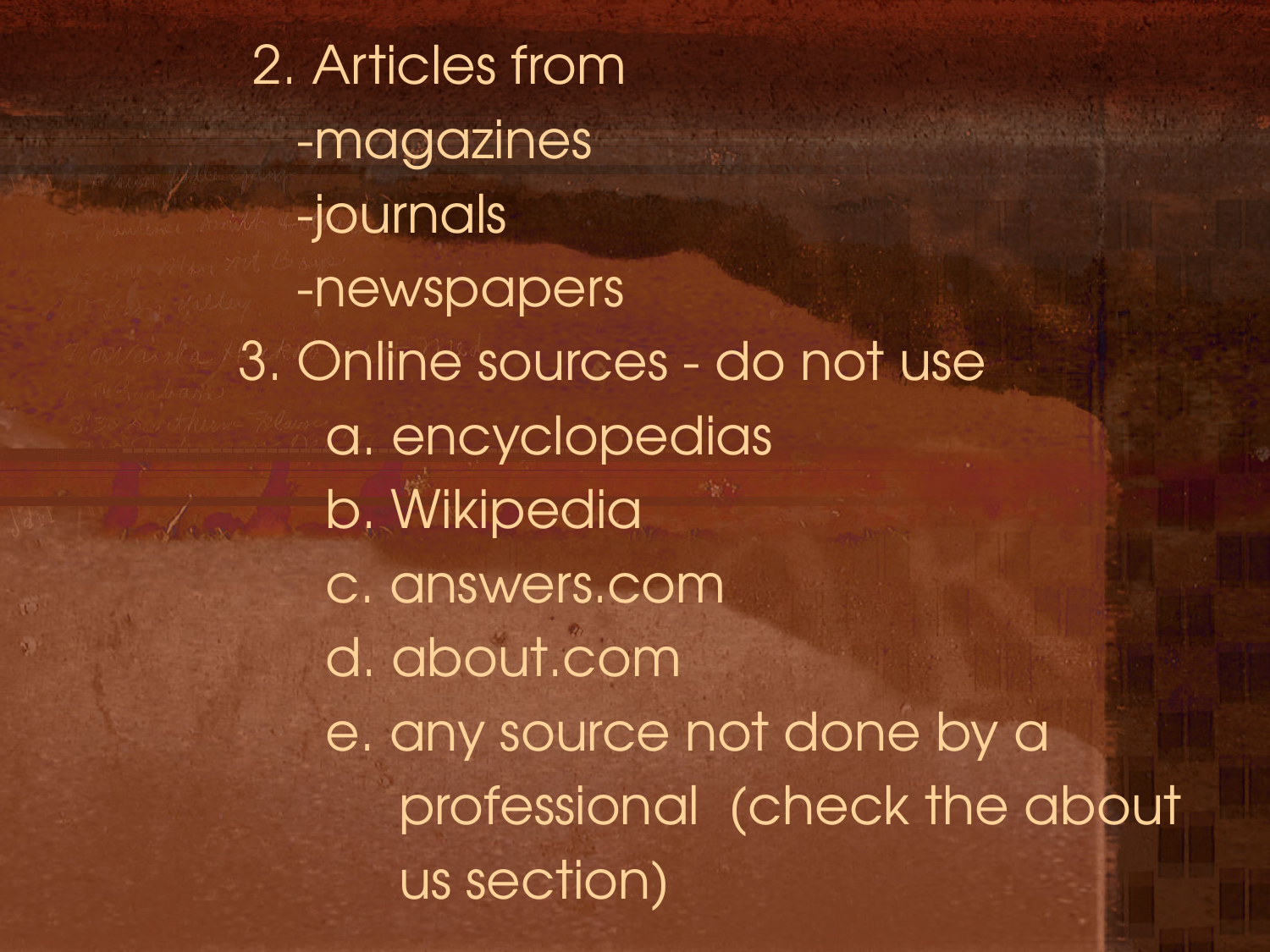

#
              2. Articles from
                  -magazines
                  -journals
                  -newspapers
              3. Online sources - do not use
                    a. encyclopedias
                    b. Wikipedia
                    c. answers.com
                    d. about.com
                    e. any source not done by a
                         professional  (check the about
                         us section)